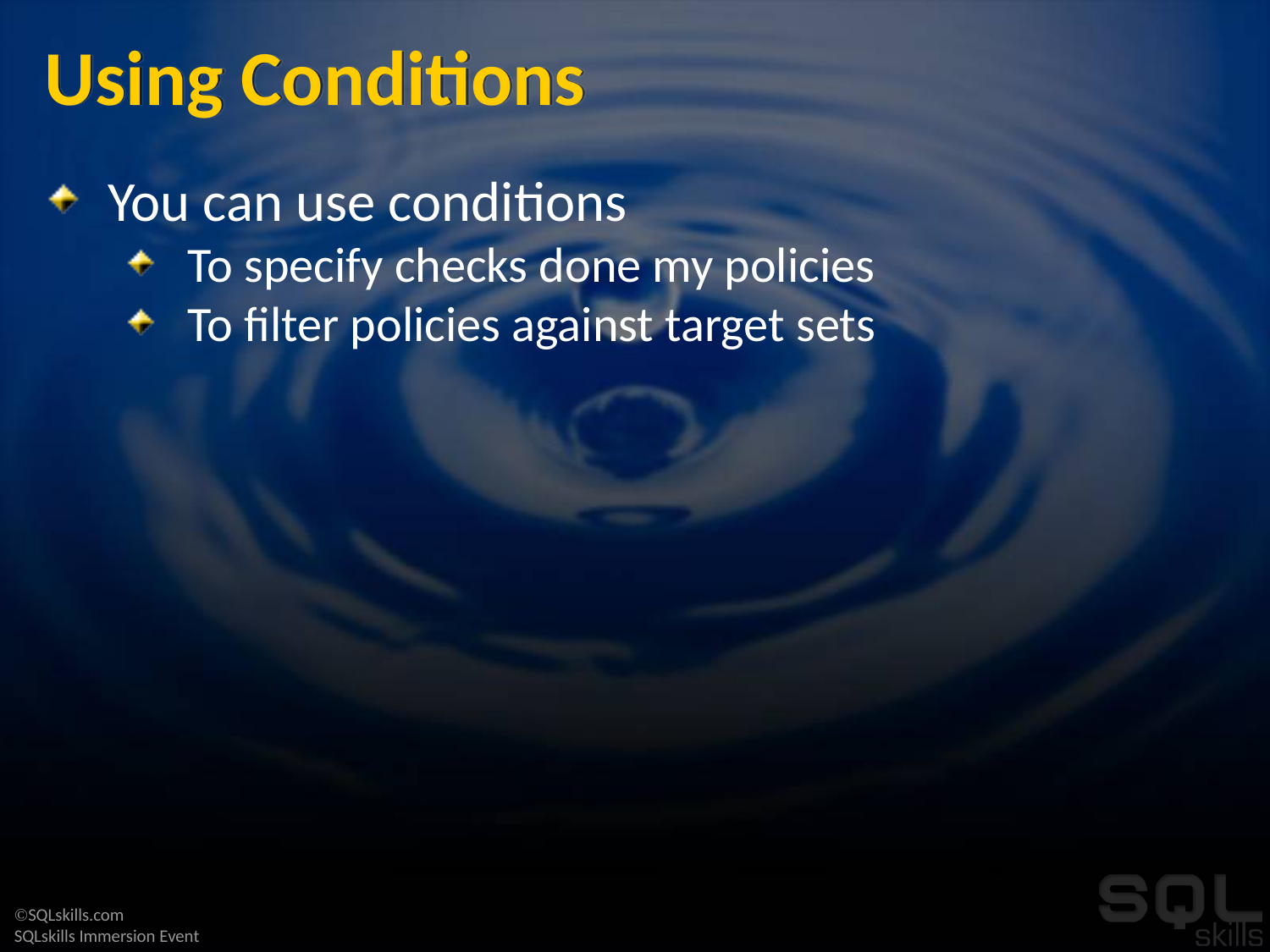

# Using Conditions
You can use conditions
To specify checks done my policies
To filter policies against target sets